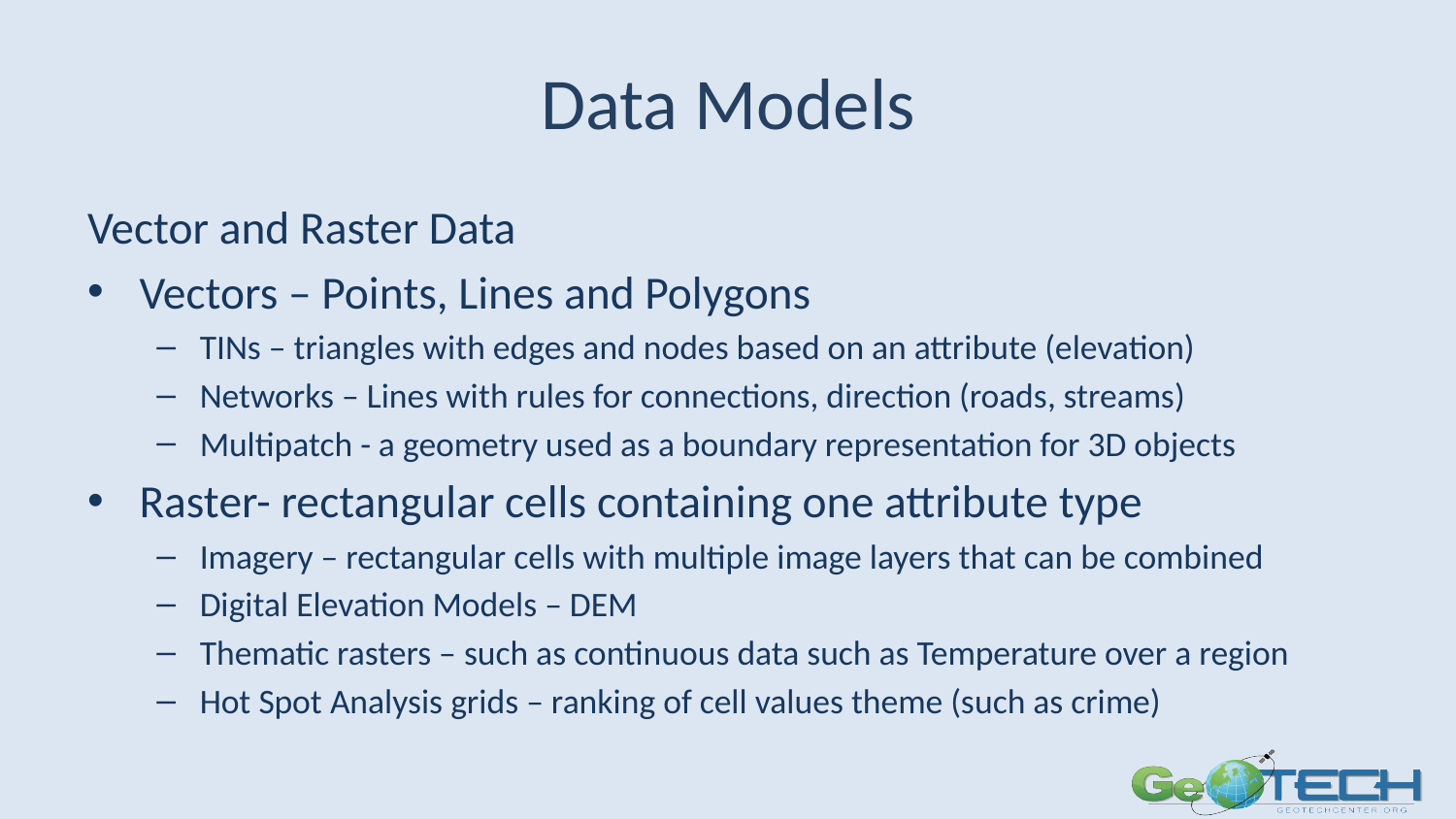

# Data Models
Vector and Raster Data
Vectors – Points, Lines and Polygons
TINs – triangles with edges and nodes based on an attribute (elevation)
Networks – Lines with rules for connections, direction (roads, streams)
Multipatch - a geometry used as a boundary representation for 3D objects
Raster- rectangular cells containing one attribute type
Imagery – rectangular cells with multiple image layers that can be combined
Digital Elevation Models – DEM
Thematic rasters – such as continuous data such as Temperature over a region
Hot Spot Analysis grids – ranking of cell values theme (such as crime)